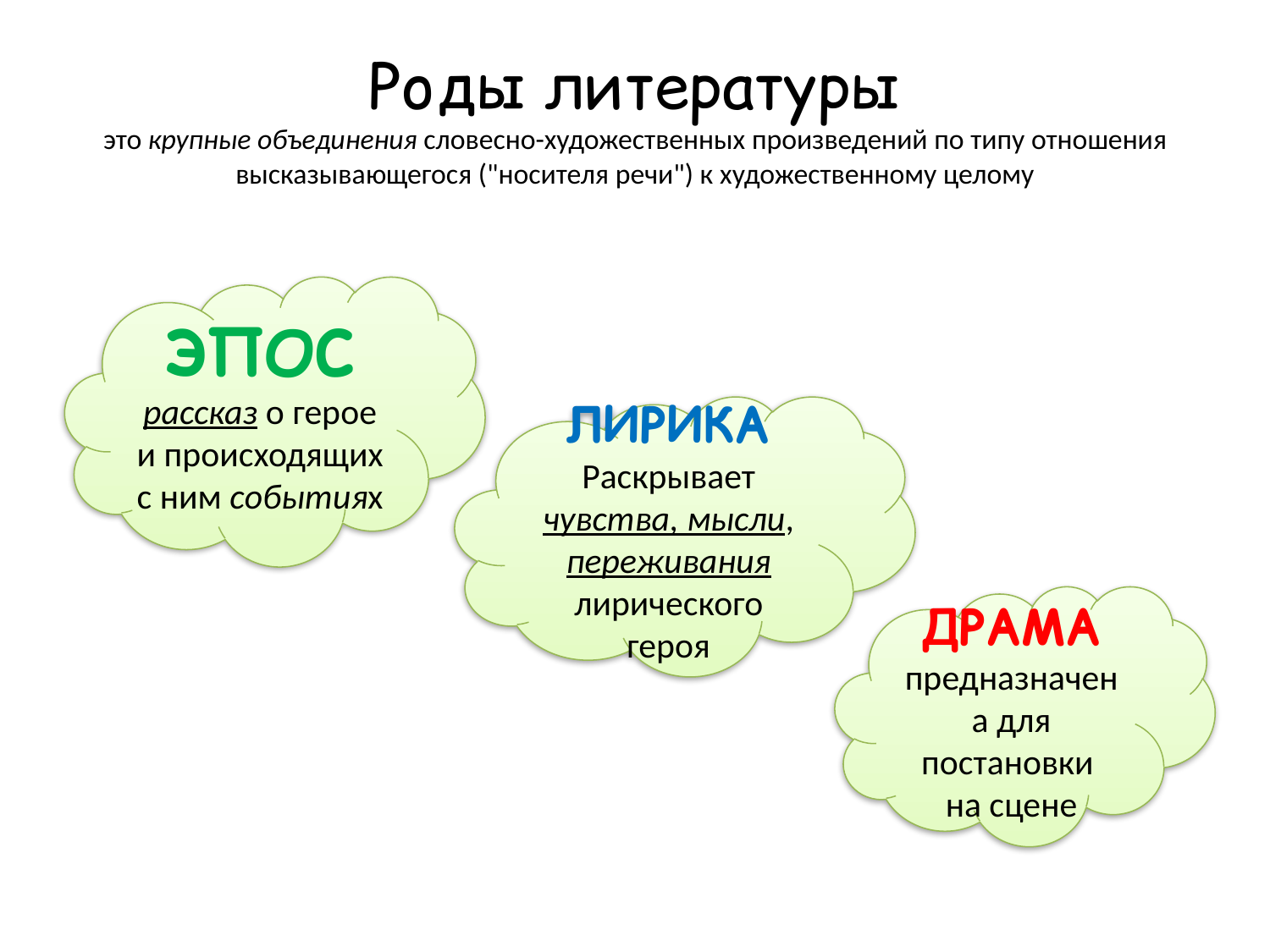

# Роды литературы это крупные объединения словесно-художественных произведений по типу отношения высказывающегося ("носителя речи") к художественному целому

ЭПОС
рассказ о герое и происходящих с ним событиях
ЛИРИКА
Раскрывает чувства, мысли, переживания лирического героя
ДРАМА
предназначена для постановки  на сцене